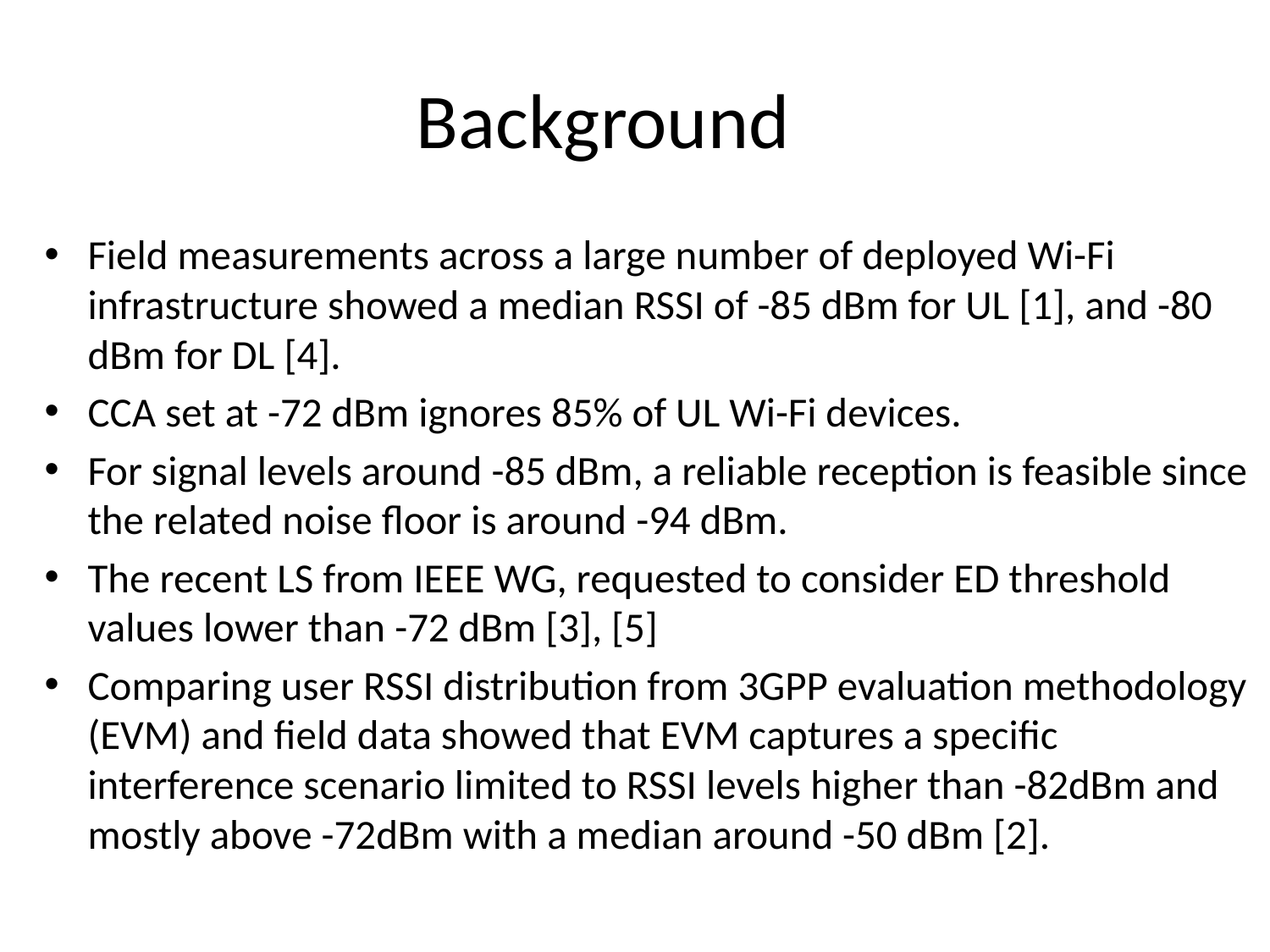

# Background
Field measurements across a large number of deployed Wi-Fi infrastructure showed a median RSSI of -85 dBm for UL [1], and -80 dBm for DL [4].
CCA set at -72 dBm ignores 85% of UL Wi-Fi devices.
For signal levels around -85 dBm, a reliable reception is feasible since the related noise floor is around -94 dBm.
The recent LS from IEEE WG, requested to consider ED threshold values lower than -72 dBm [3], [5]
Comparing user RSSI distribution from 3GPP evaluation methodology (EVM) and field data showed that EVM captures a specific interference scenario limited to RSSI levels higher than -82dBm and mostly above -72dBm with a median around -50 dBm [2].